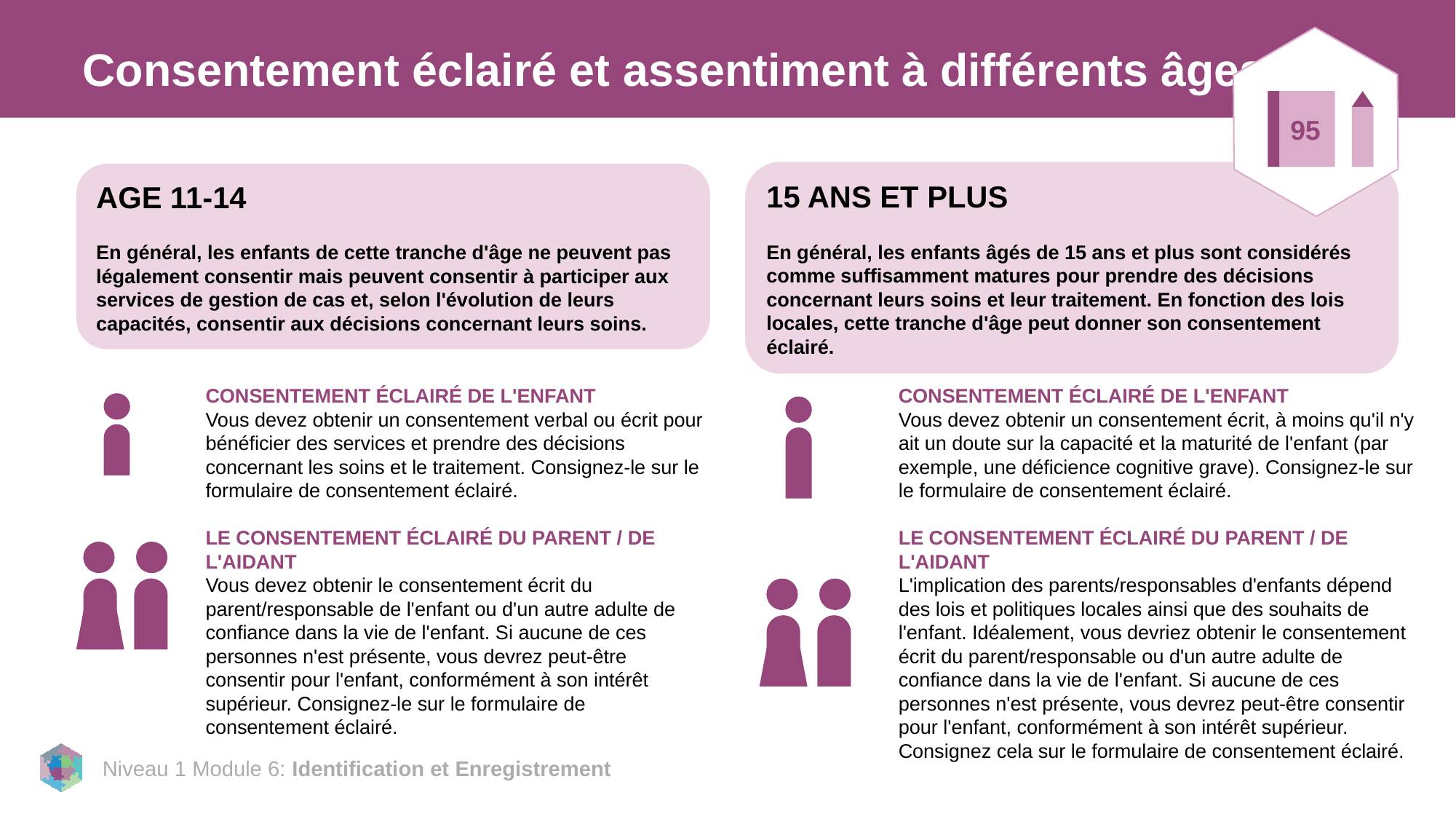

95

# Consentement éclairé et assentiment à différents âges
15 ANS ET PLUS

En général, les enfants âgés de 15 ans et plus sont considérés comme suffisamment matures pour prendre des décisions concernant leurs soins et leur traitement. En fonction des lois locales, cette tranche d'âge peut donner son consentement éclairé.
AGE 11-14

En général, les enfants de cette tranche d'âge ne peuvent pas légalement consentir mais peuvent consentir à participer aux services de gestion de cas et, selon l'évolution de leurs capacités, consentir aux décisions concernant leurs soins.
CONSENTEMENT ÉCLAIRÉ DE L'ENFANT
Vous devez obtenir un consentement verbal ou écrit pour bénéficier des services et prendre des décisions concernant les soins et le traitement. Consignez-le sur le formulaire de consentement éclairé.

LE CONSENTEMENT ÉCLAIRÉ DU PARENT / DE L'AIDANT
Vous devez obtenir le consentement écrit du parent/responsable de l'enfant ou d'un autre adulte de confiance dans la vie de l'enfant. Si aucune de ces personnes n'est présente, vous devrez peut-être consentir pour l'enfant, conformément à son intérêt supérieur. Consignez-le sur le formulaire de consentement éclairé.
CONSENTEMENT ÉCLAIRÉ DE L'ENFANT
Vous devez obtenir un consentement écrit, à moins qu'il n'y ait un doute sur la capacité et la maturité de l'enfant (par exemple, une déficience cognitive grave). Consignez-le sur le formulaire de consentement éclairé.

LE CONSENTEMENT ÉCLAIRÉ DU PARENT / DE L'AIDANT
L'implication des parents/responsables d'enfants dépend des lois et politiques locales ainsi que des souhaits de l'enfant. Idéalement, vous devriez obtenir le consentement écrit du parent/responsable ou d'un autre adulte de confiance dans la vie de l'enfant. Si aucune de ces personnes n'est présente, vous devrez peut-être consentir pour l'enfant, conformément à son intérêt supérieur. Consignez cela sur le formulaire de consentement éclairé.